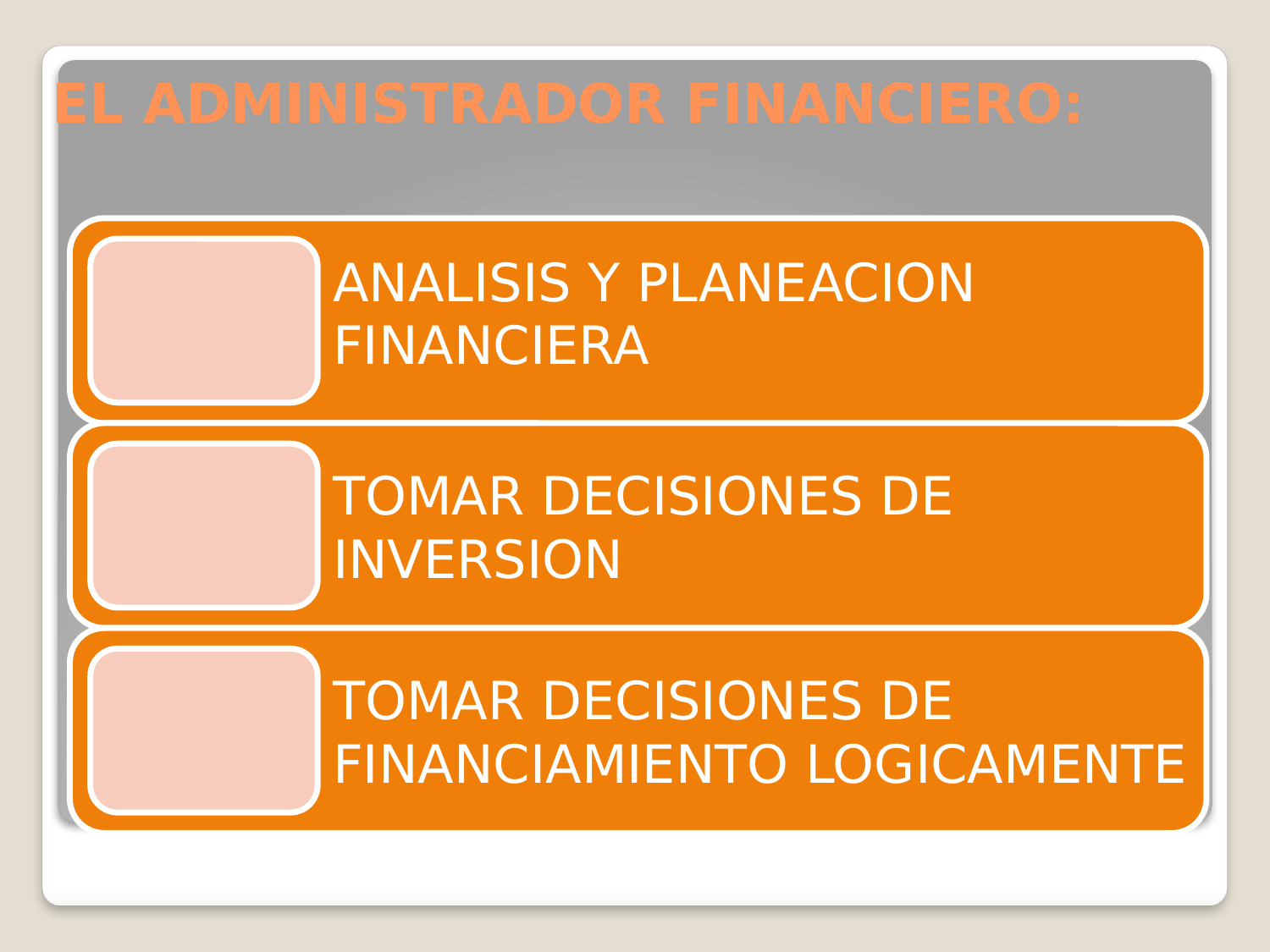

# EL ADMINISTRADOR FINANCIERO:
ANALISIS Y PLANEACION FINANCIERA
TOMAR DECISIONES DE INVERSION
TOMAR DECISIONES DE FINANCIAMIENTO LOGICAMENTE